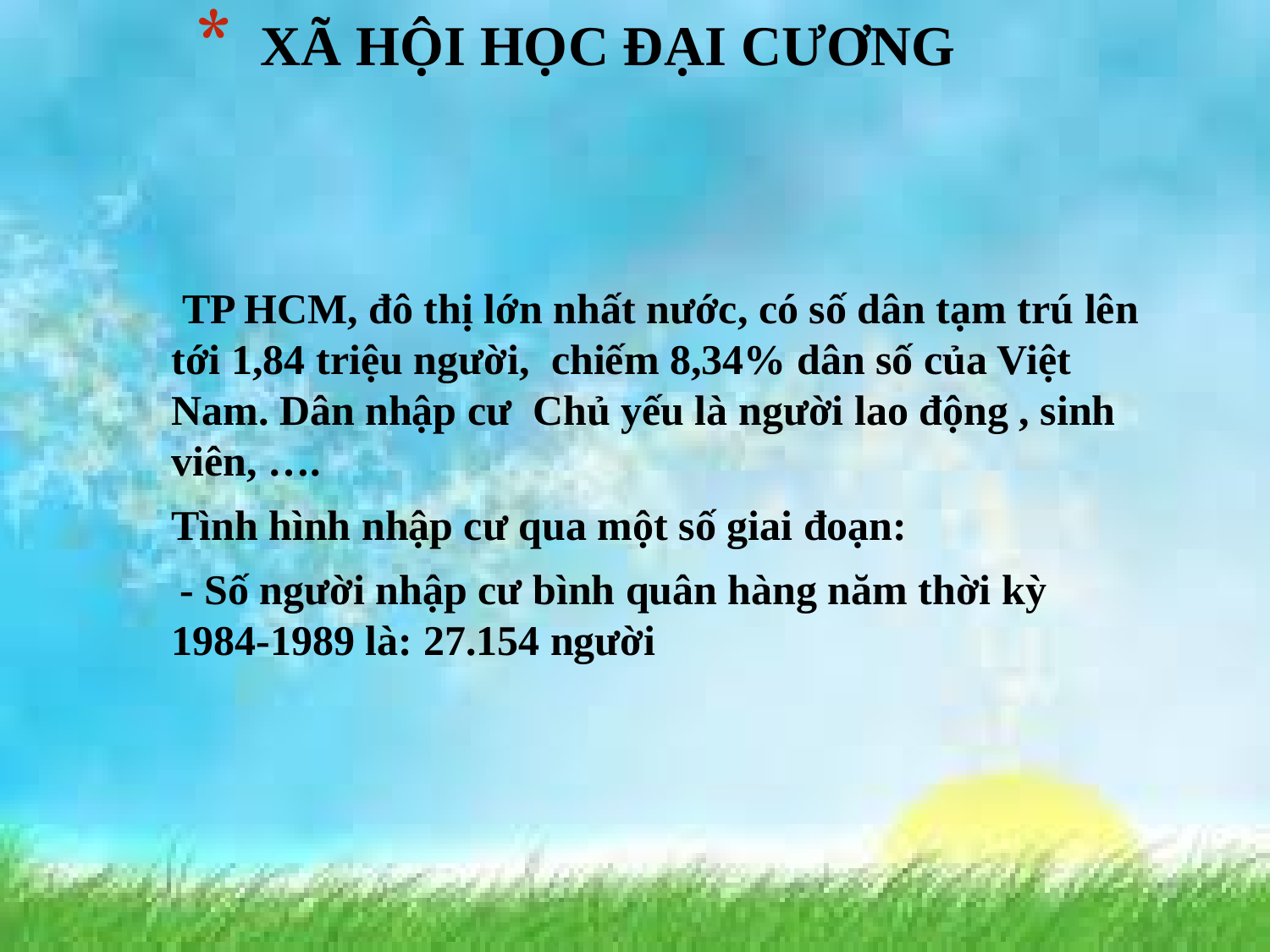

# XÃ HỘI HỌC ĐẠI CƯƠNG
 TP HCM, đô thị lớn nhất nước, có số dân tạm trú lên tới 1,84 triệu người,  chiếm 8,34% dân số của Việt Nam. Dân nhập cư  Chủ yếu là người lao động , sinh viên, ….
Tình hình nhập cư qua một số giai đoạn:
 - Số người nhập cư bình quân hàng năm thời kỳ 1984-1989 là: 27.154 người